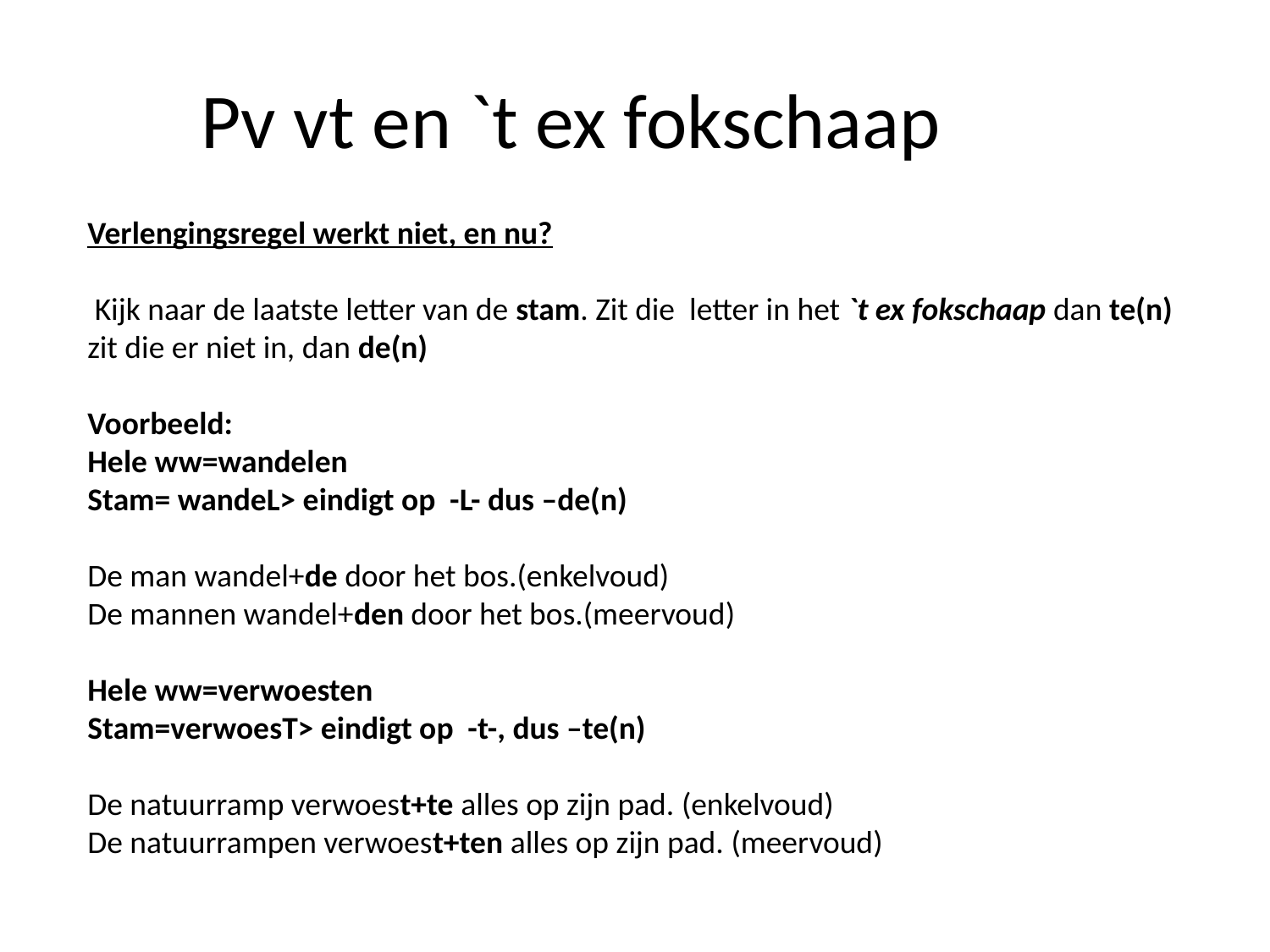

Pv vt en `t ex fokschaap
Verlengingsregel werkt niet, en nu?

 Kijk naar de laatste letter van de stam. Zit die  letter in het `t ex fokschaap dan te(n) zit die er niet in, dan de(n)

Voorbeeld:
Hele ww=wandelen
Stam= wandeL> eindigt op  -L- dus –de(n)

De man wandel+de door het bos.(enkelvoud)
De mannen wandel+den door het bos.(meervoud)

Hele ww=verwoesten
Stam=verwoesT> eindigt op  -t-, dus –te(n)

De natuurramp verwoest+te alles op zijn pad. (enkelvoud)
De natuurrampen verwoest+ten alles op zijn pad. (meervoud)